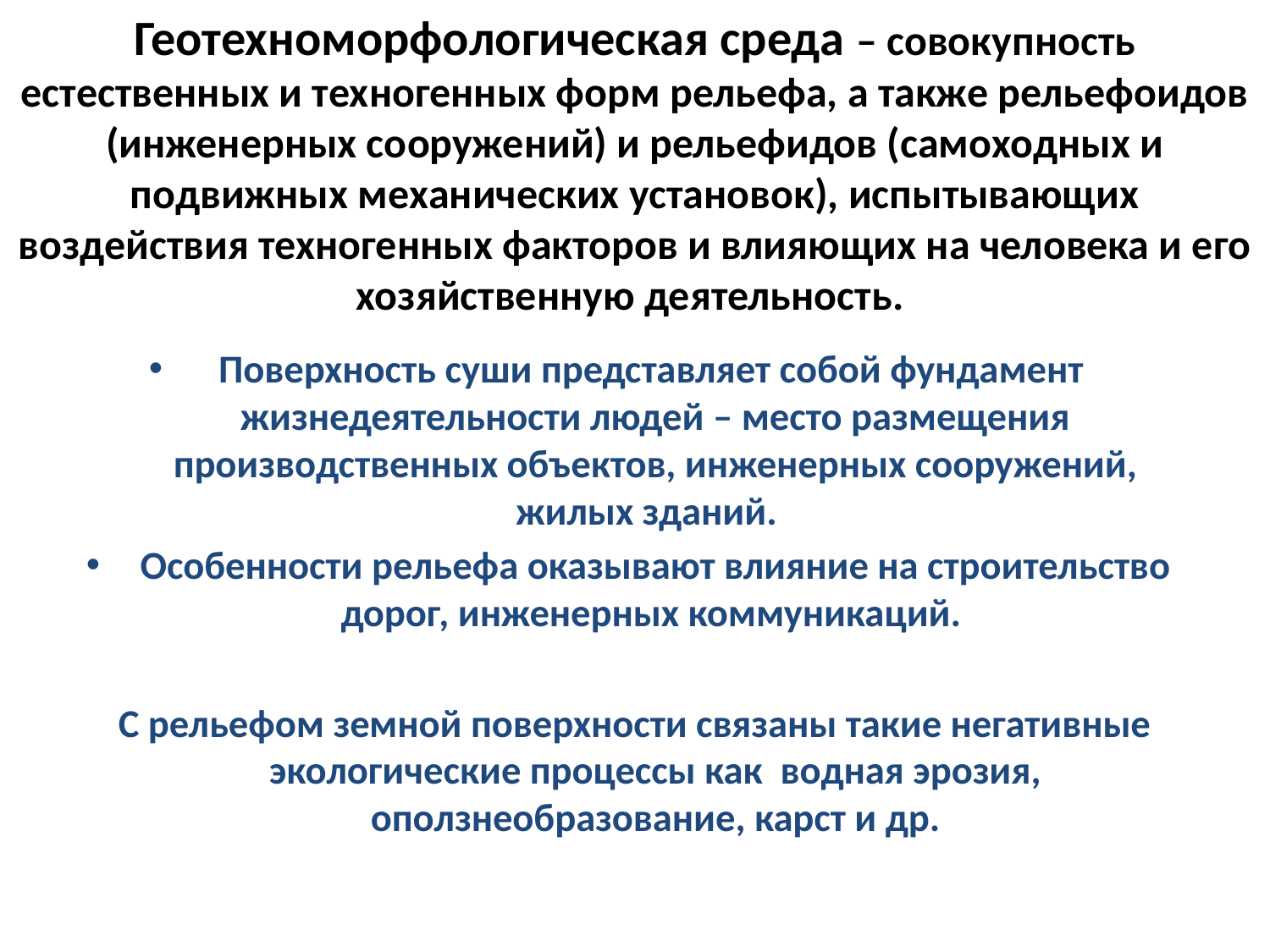

# Геотехноморфологическая среда – совокупность естественных и техногенных форм рельефа, а также рельефоидов (инженерных сооружений) и рельефидов (самоходных и подвижных механических установок), испытывающих воздействия техногенных факторов и влияющих на человека и его хозяйственную деятельность.
Поверхность суши представляет собой фундамент  жизнедеятельности людей – место размещения производственных объектов, инженерных сооружений, жилых зданий.
Особенности рельефа оказывают влияние на строительство дорог, инженерных коммуникаций.

С рельефом земной поверхности связаны такие негативные экологические процессы как  водная эрозия, оползнеобразование, карст и др.